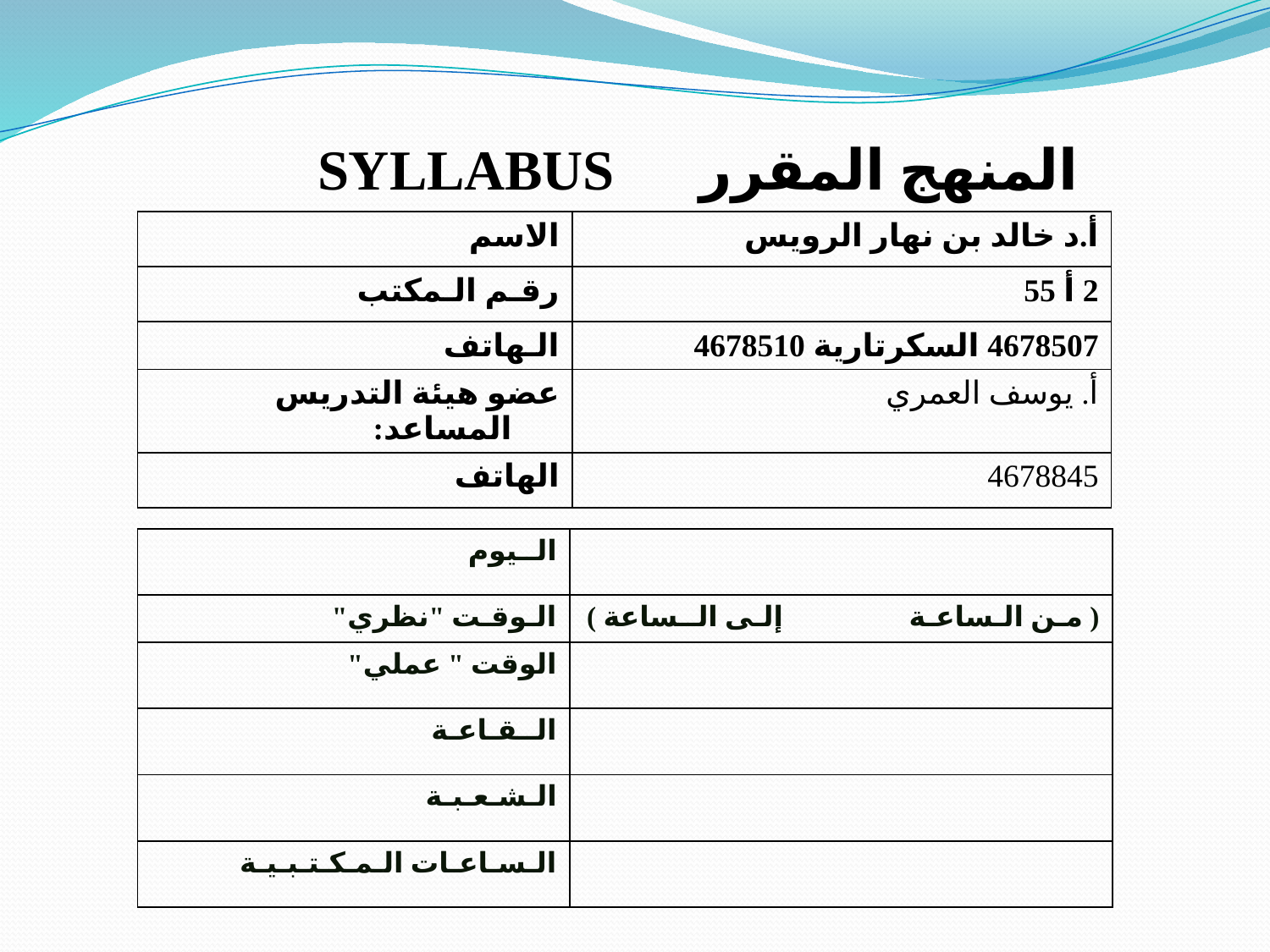

# المنهج المقرر      SYLLABUS
| الاسم | أ.د خالد بن نهار الرويس |
| --- | --- |
| رقـم الـمكتب | 2 أ 55 |
| الـهاتف | 4678507 السكرتارية 4678510 |
| عضو هيئة التدريس المساعد: | أ. يوسف العمري |
| الهاتف | 4678845 |
| الــيوم |  |
| --- | --- |
| الـوقـت "نظري" | ( مـن الـساعـة إلـى الــساعة ) |
| الوقت " عملي" |  |
| الــقـاعـة |  |
| الـشـعـبـة |  |
| الـسـاعـات الـمـكـتـبـيـة |  |